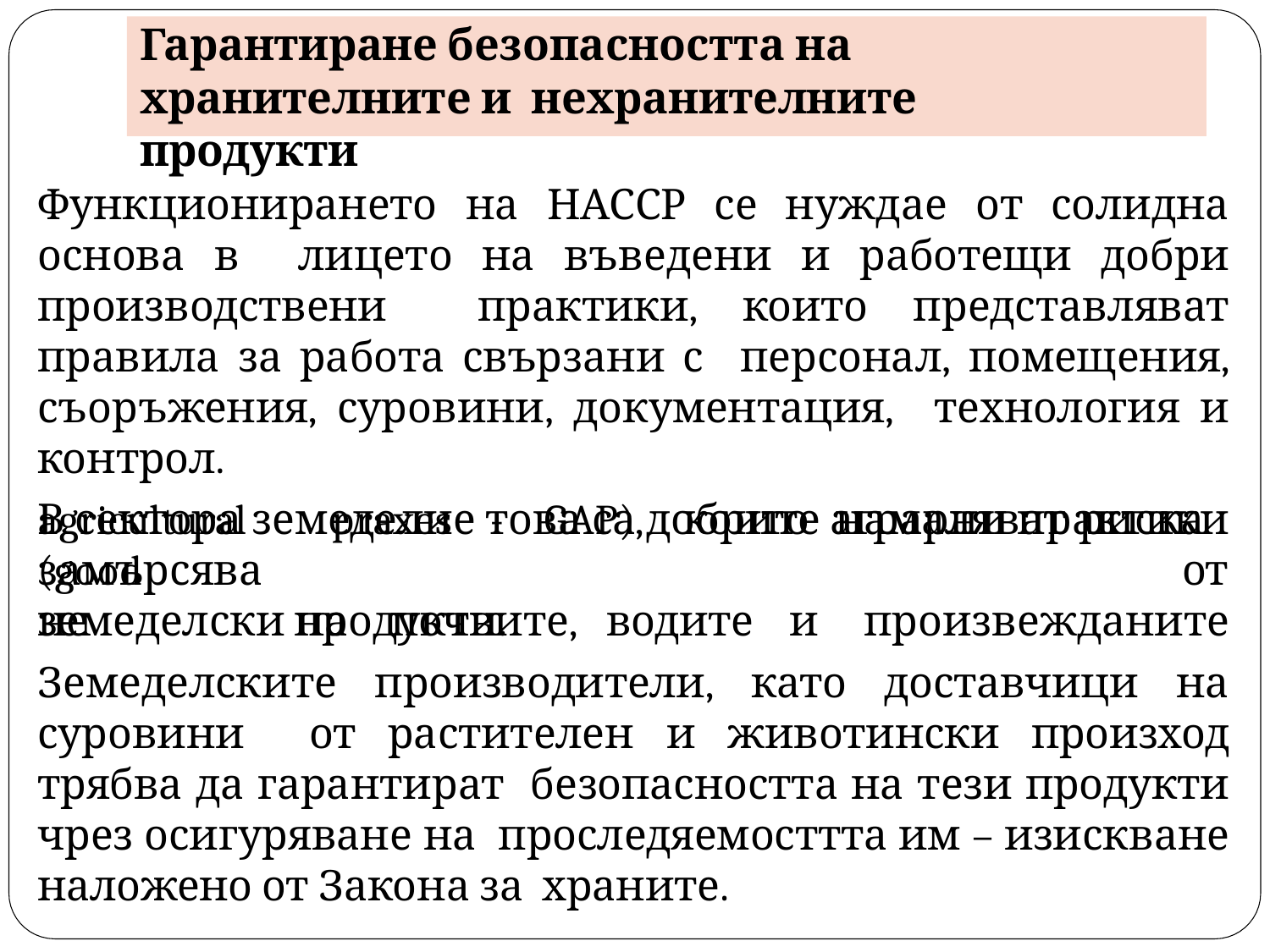

# Гарантиране безопасността на хранителните и  нехранителните продукти

Функционирането на НАССР се нуждае от солидна основа в  лицето на въведени и работещи добри производствени  практики, които представляват правила за работа свързани с  персонал, помещения, съоръжения, суровини, документация,  технология и контрол.
В сектора земеделие това са добрите аграрни практики (good
agricultural
замърсяване
praxes	-	GAP),	които	намаляват	риска	от
на	почвите,	водите	и	произвежданите
земеделски продукти.
Земеделските производители, като доставчици на суровини  от растителен и животински произход трябва да гарантират  безопасността на тези продукти чрез осигуряване на  проследяемосттта им – изискване наложено от Закона за  храните.